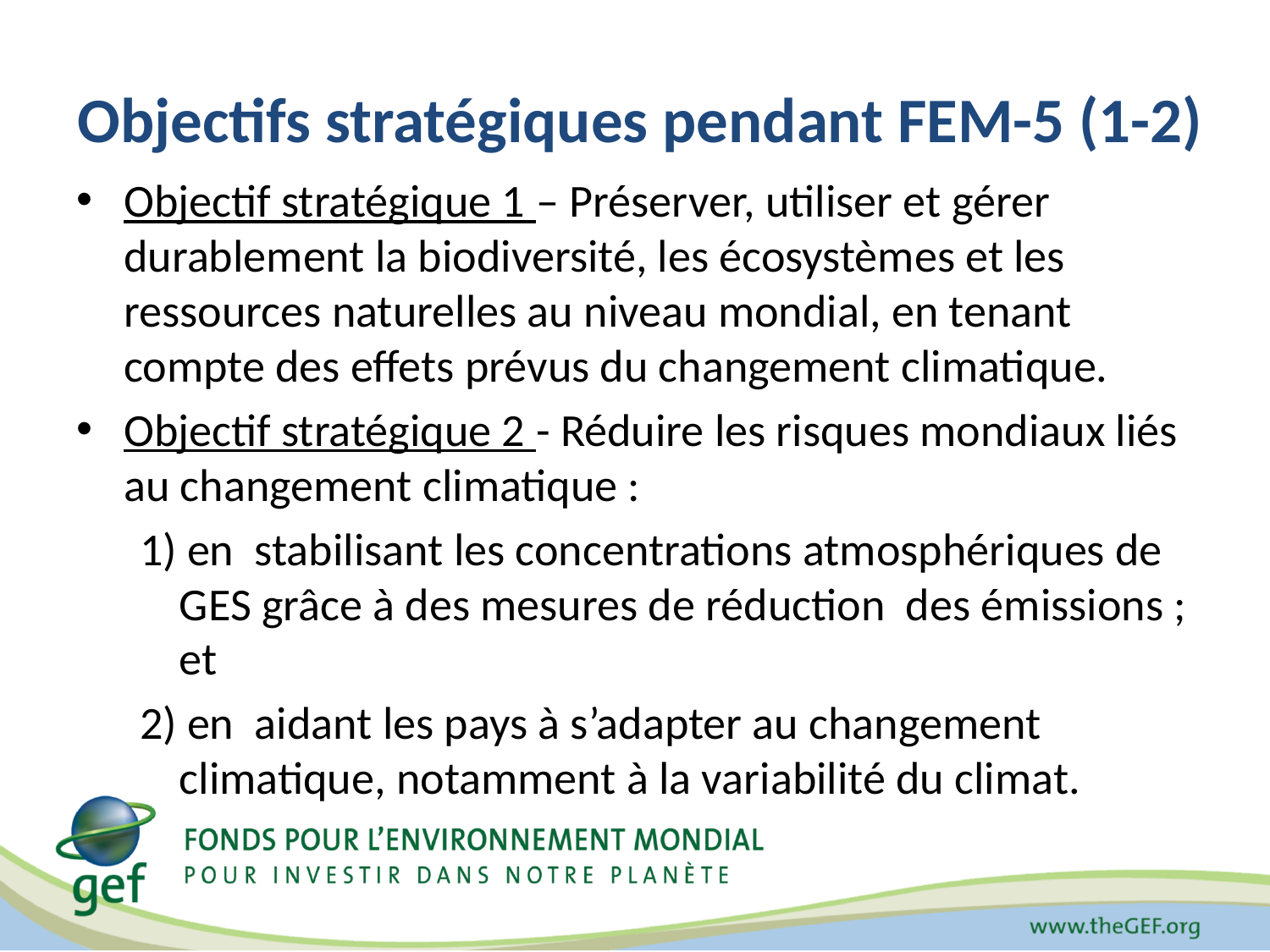

# Objectifs stratégiques pendant FEM-5 (1-2)
Objectif stratégique 1 – Préserver, utiliser et gérer durablement la biodiversité, les écosystèmes et les ressources naturelles au niveau mondial, en tenant compte des effets prévus du changement climatique.
Objectif stratégique 2 - Réduire les risques mondiaux liés au changement climatique :
1) en  stabilisant les concentrations atmosphériques de GES grâce à des mesures de réduction  des émissions ; et
2) en  aidant les pays à s’adapter au changement climatique, notamment à la variabilité du climat.